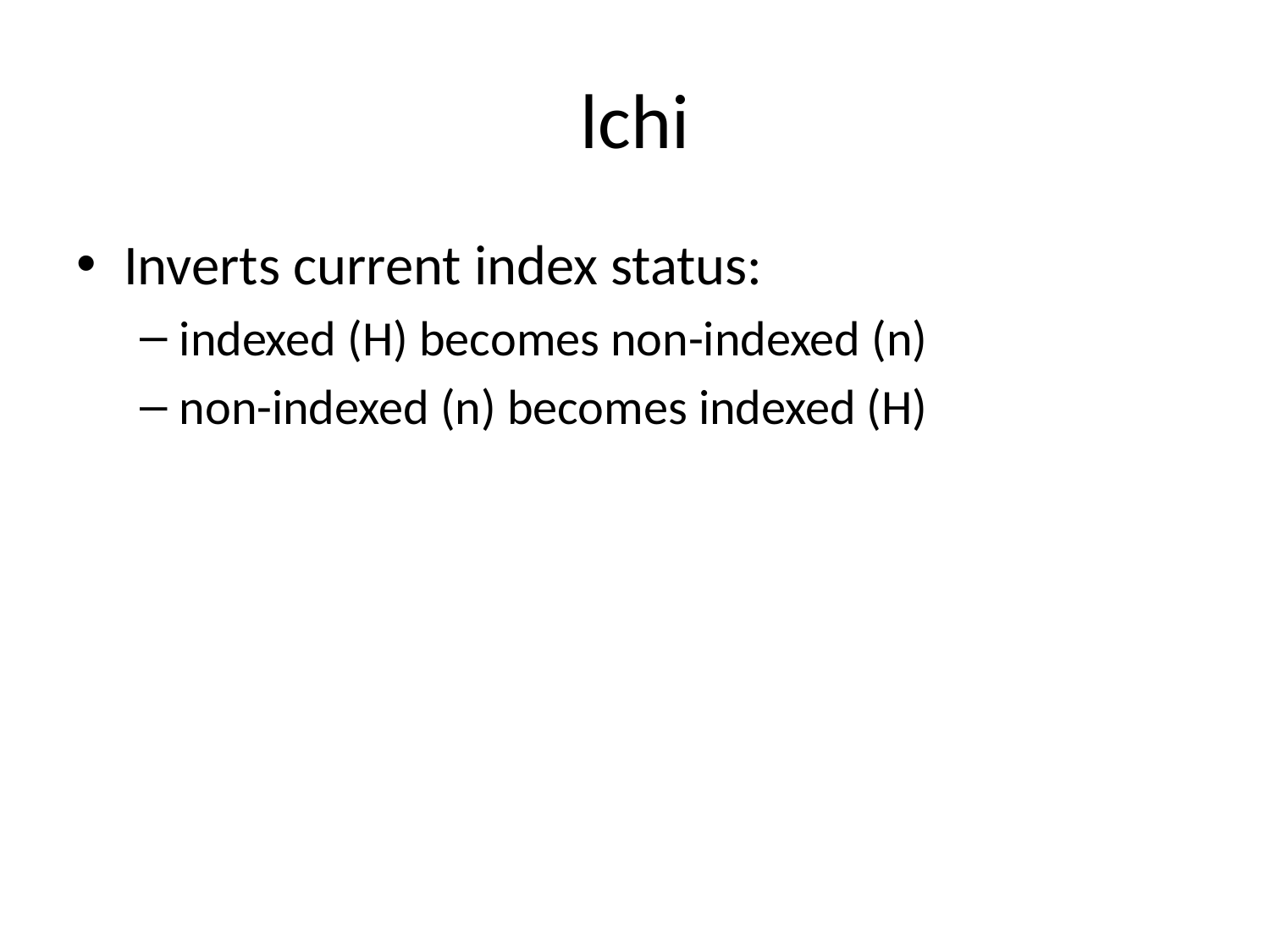

# lchi
Inverts current index status:
indexed (H) becomes non-indexed (n)
non-indexed (n) becomes indexed (H)